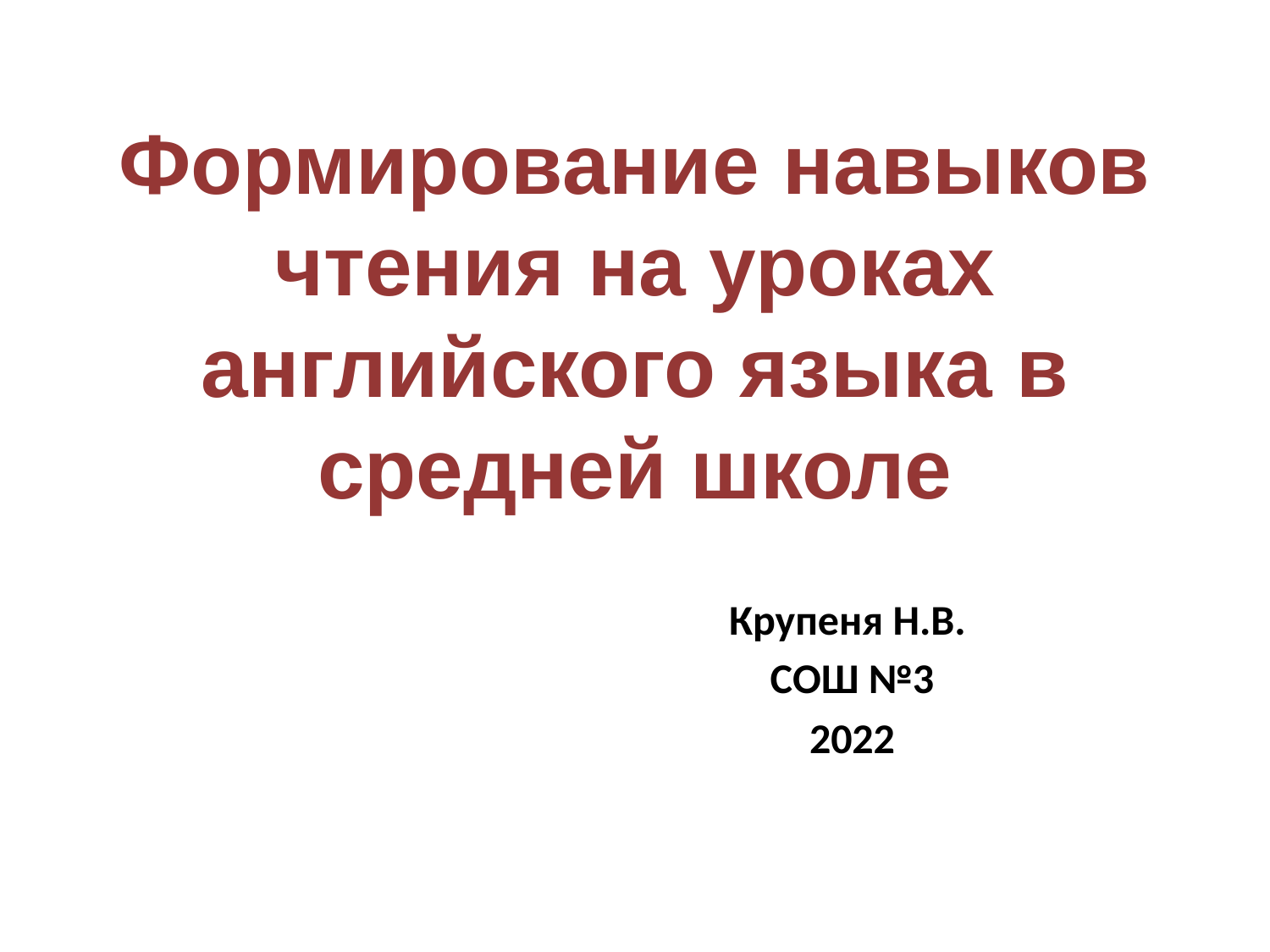

# Формирование навыков чтения на уроках английского языка в средней школе
Крупеня Н.В.
СОШ №3
2022